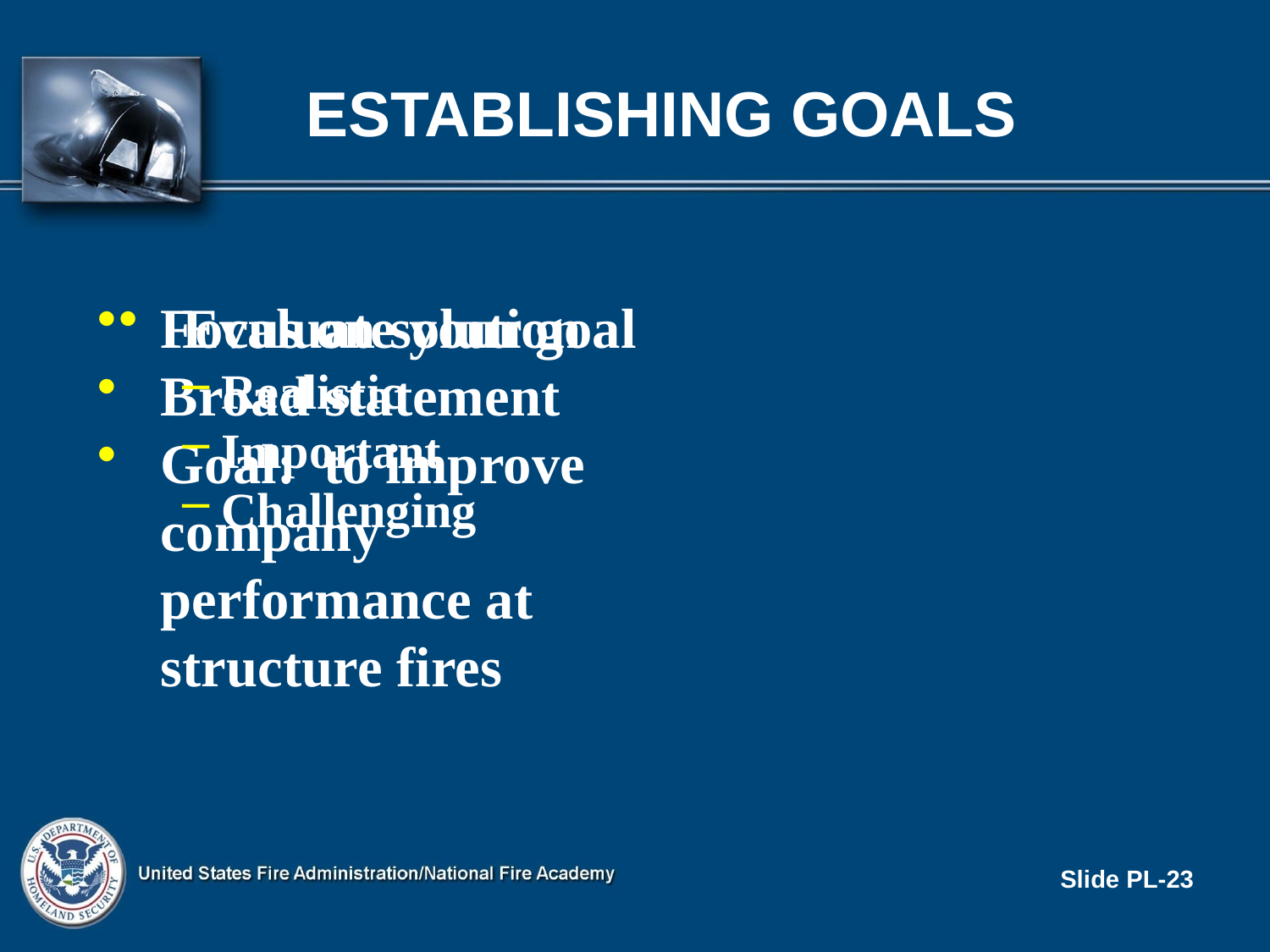

# Establishing Goals
Focus on solution
Broad statement
Goal:  to improve company performance at structure fires
Evaluate your goal
 Realistic
 Important
 Challenging

Slide PL-23